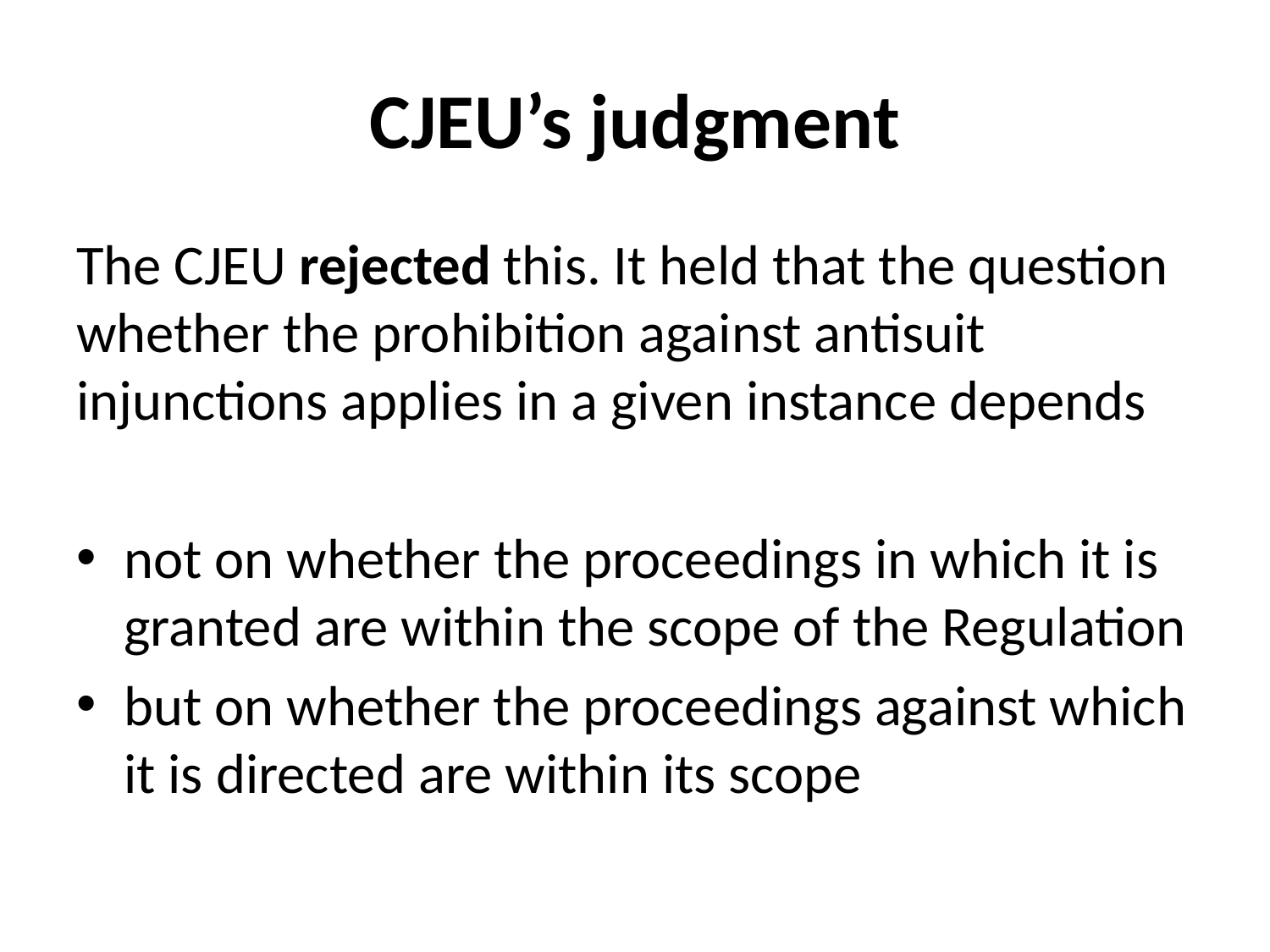

# CJEU’s judgment
The CJEU rejected this. It held that the question whether the prohibition against antisuit injunctions applies in a given instance depends

not on whether the proceedings in which it is granted are within the scope of the Regulation
but on whether the proceedings against which it is directed are within its scope